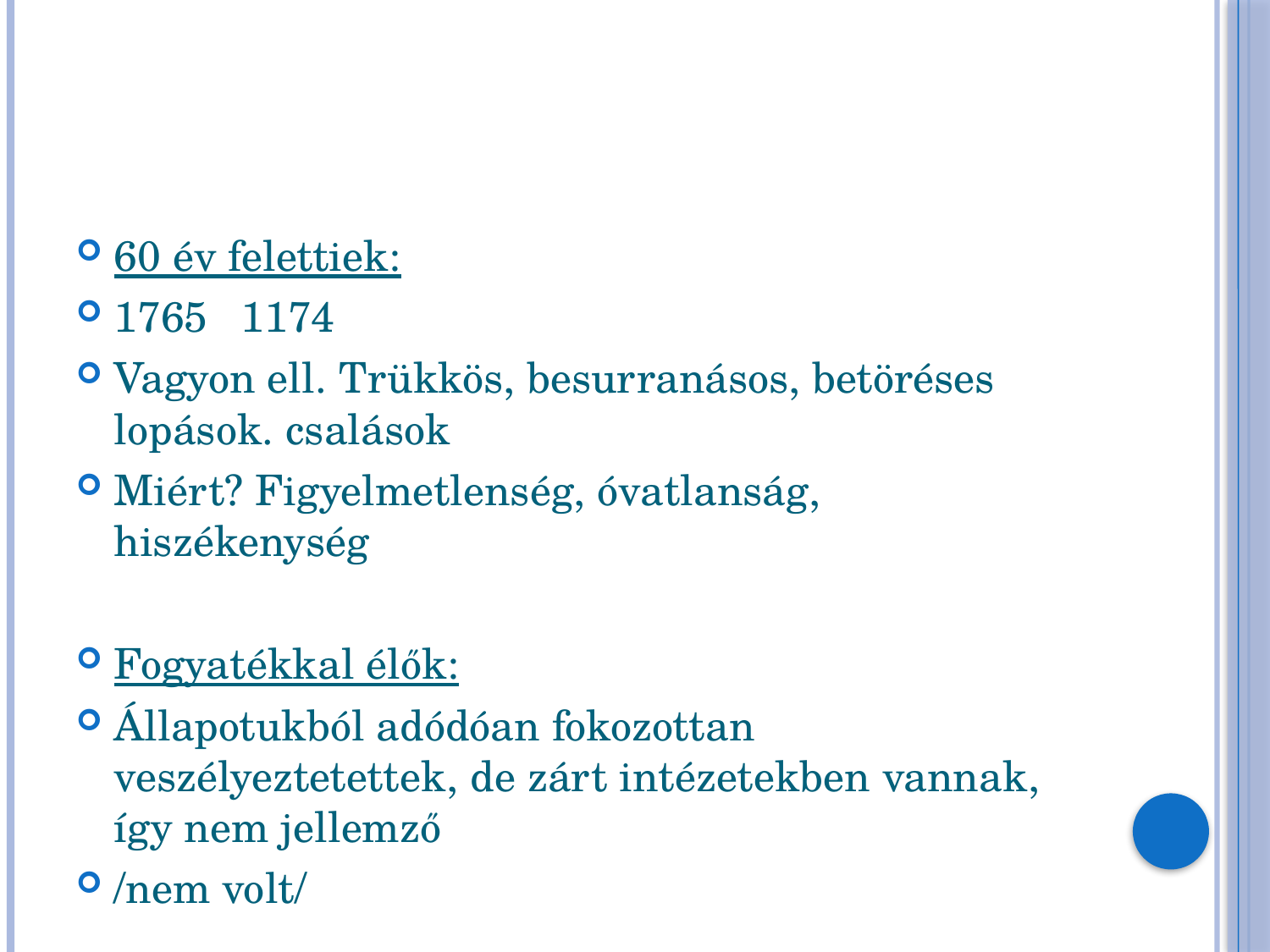

#
60 év felettiek:
1765	1174
Vagyon ell. Trükkös, besurranásos, betöréses lopások. csalások
Miért? Figyelmetlenség, óvatlanság, hiszékenység

Fogyatékkal élők:
Állapotukból adódóan fokozottan veszélyeztetettek, de zárt intézetekben vannak, így nem jellemző
/nem volt/